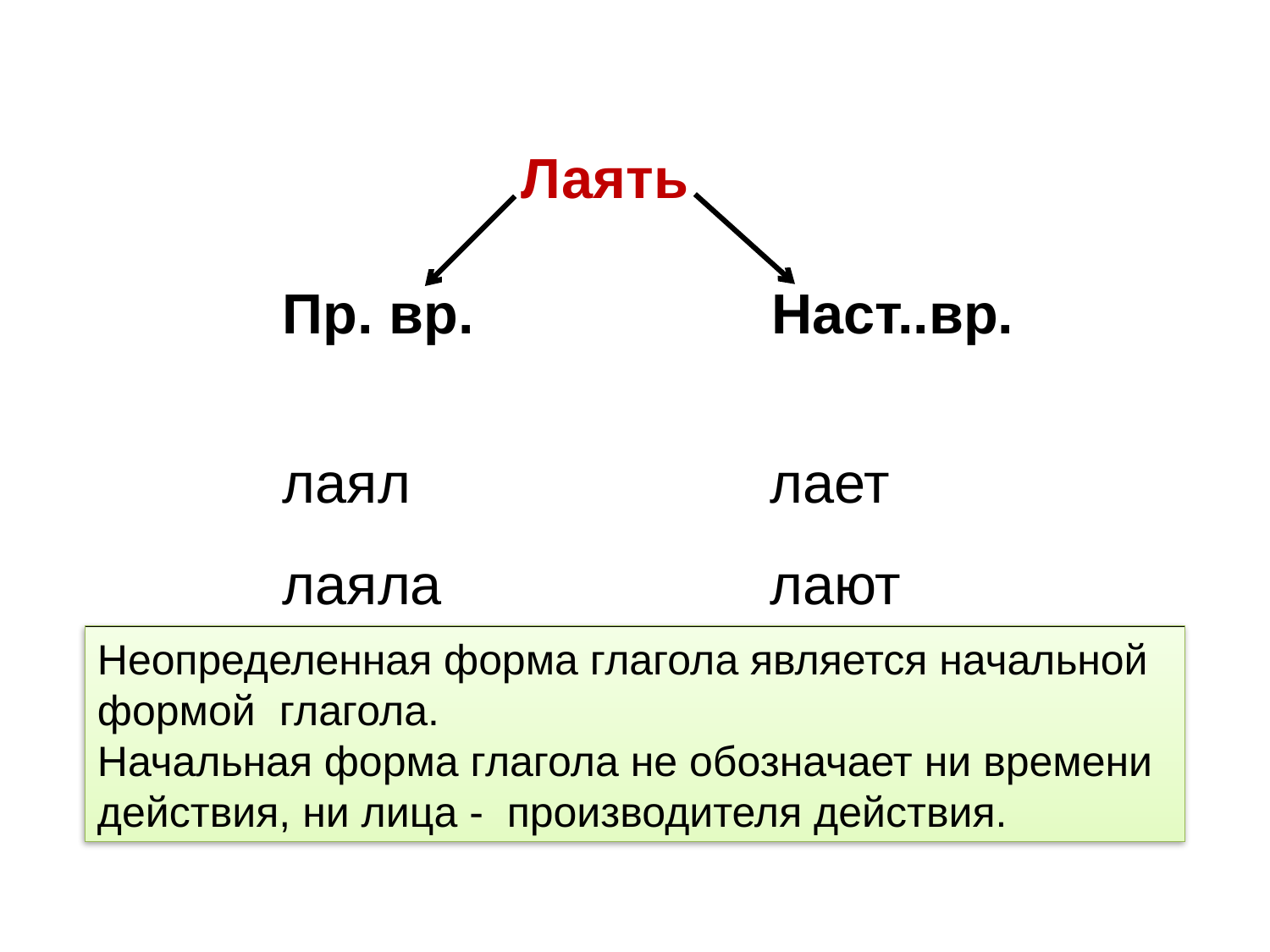

Лаять

        Пр. вр.                   Наст..вр.
        лаял                       лает
        лаяла                     лают

Неопределенная форма глагола является начальной  формой  глагола.
Начальная форма глагола не обозначает ни времени действия, ни лица -  производителя действия.